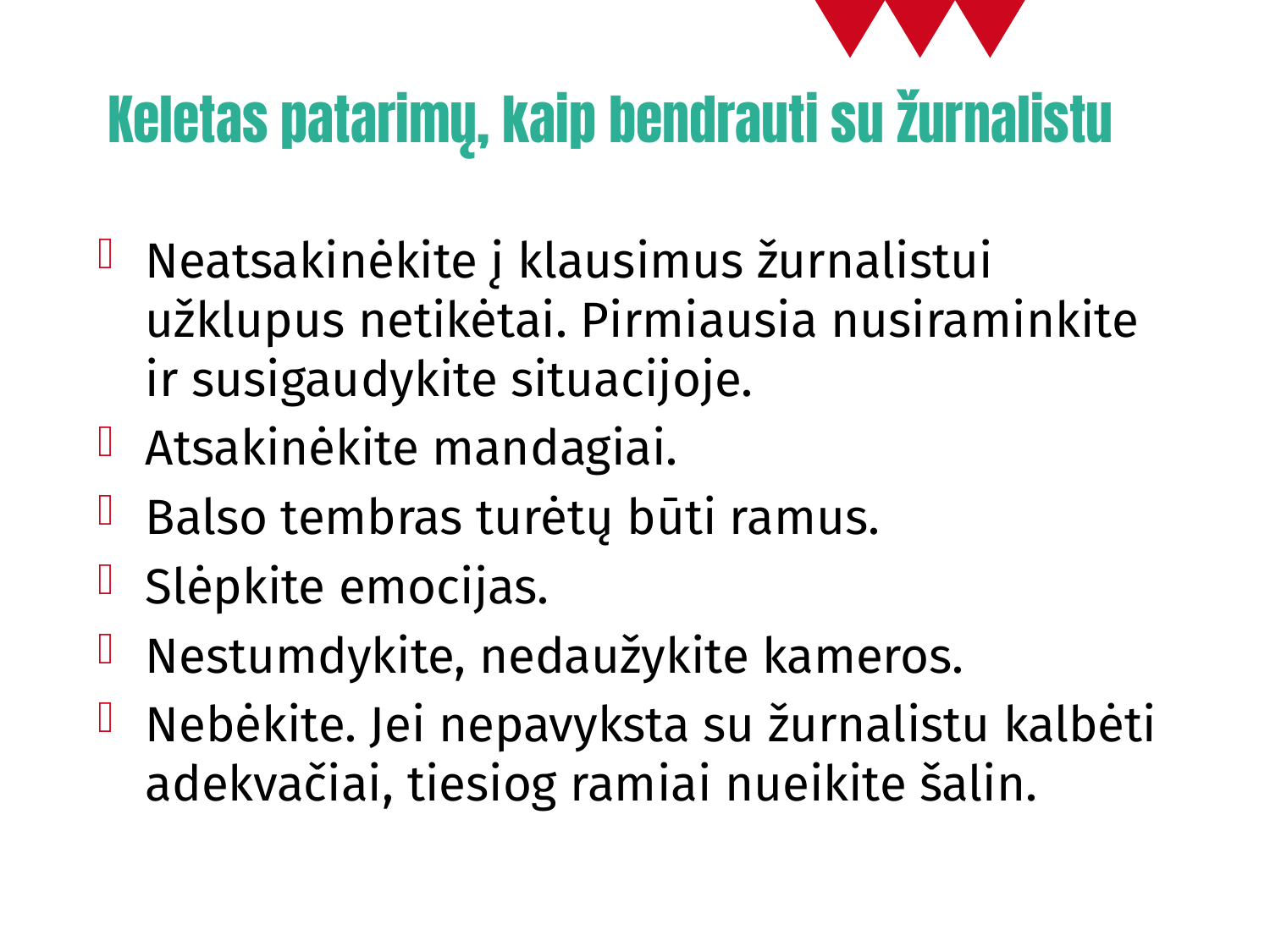

# Keletas patarimų, kaip bendrauti su žurnalistu
Neatsakinėkite į klausimus žurnalistui užklupus netikėtai. Pirmiausia nusiraminkite ir susigaudykite situacijoje.
Atsakinėkite mandagiai.
Balso tembras turėtų būti ramus.
Slėpkite emocijas.
Nestumdykite, nedaužykite kameros.
Nebėkite. Jei nepavyksta su žurnalistu kalbėti adekvačiai, tiesiog ramiai nueikite šalin.